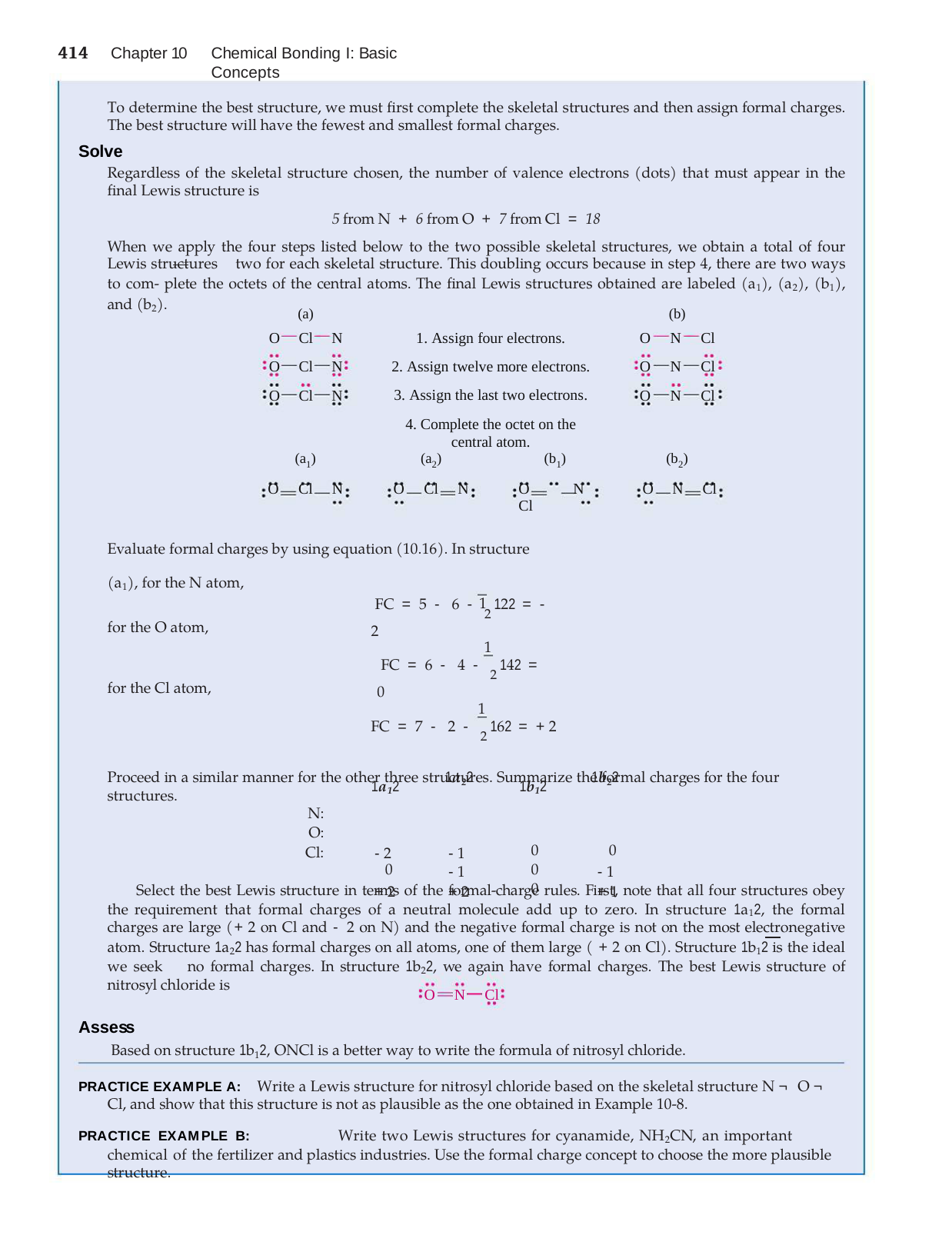

414	Chapter 10
Chemical Bonding I: Basic Concepts
To determine the best structure, we must first complete the skeletal structures and then assign formal charges. The best structure will have the fewest and smallest formal charges.
Solve
Regardless of the skeletal structure chosen, the number of valence electrons (dots) that must appear in the final Lewis structure is
 5 from N  +  6 from O  +  7 from Cl  =  18
When we apply the four steps listed below to the two possible skeletal structures, we obtain a total of four Lewis structures    two for each skeletal structure. This doubling occurs because in step 4, there are two ways to com- plete the octets of the central atoms. The final Lewis structures obtained are labeled (a1), (a2), (b1), and (b2).

(a)
O	Cl	N
O	Cl	N
O	Cl	N
(b)
O	N	Cl
O	N	Cl
O	N	Cl
1. Assign four electrons.
2. Assign twelve more electrons. 3. Assign the last two electrons.
4. Complete the octet on the central atom.
|  | (a1) |  |  | (a2) |  | (b1) |  | (b2) |  |
| --- | --- | --- | --- | --- | --- | --- | --- | --- | --- |
| O | Cl | N | O | Cl | N | O N Cl | O | N | Cl |
Evaluate formal charges by using equation (10.16). In structure (a1), for the N atom,
1
 FC  =  5  -  6  -  2 122  =  - 2
for the O atom,
1
 FC  =  6  -  4  -  2 142  =  0
for the Cl atom,
1
 FC  =  7  -  2  -  2 162  =  + 2

Proceed in a similar manner for the other three structures. Summarize the formal charges for the four structures.
| 1a12 | 1a22 | 1b12 | 1b22 |
| --- | --- | --- | --- |
| - 2 | - 1 | 0 | 0 |
| 0 | - 1 | 0 | - 1 |
| + 2 | + 2 | 0 | + 1 |
N:
      O:
Cl:
Select the best Lewis structure in terms of the formal-charge rules. First, note that all four structures obey the requirement that formal charges of a neutral molecule add up to zero. In structure 1a12, the formal charges are large (+ 2 on Cl and - 2 on N) and the negative formal charge is not on the most electronegative atom. Structure 1a22 has formal charges on all atoms, one of them large ( + 2 on Cl). Structure 1b12 is the ideal we seek    no formal charges. In structure 1b22, we again have formal charges. The best Lewis structure of nitrosyl chloride is

O	N	Cl
Assess
Based on structure 1b12, ONCl is a better way to write the formula of nitrosyl chloride.

PRACTICE EXAMPLE A:    Write a Lewis structure for nitrosyl chloride based on the skeletal structure N ¬ O ¬ Cl, and show that this structure is not as plausible as the one obtained in Example 10-8.

PRACTICE  EXAMPLE  B:	Write two Lewis structures for cyanamide, NH2CN, an important chemical of the fertilizer and plastics industries. Use the formal charge concept to choose the more plausible structure.